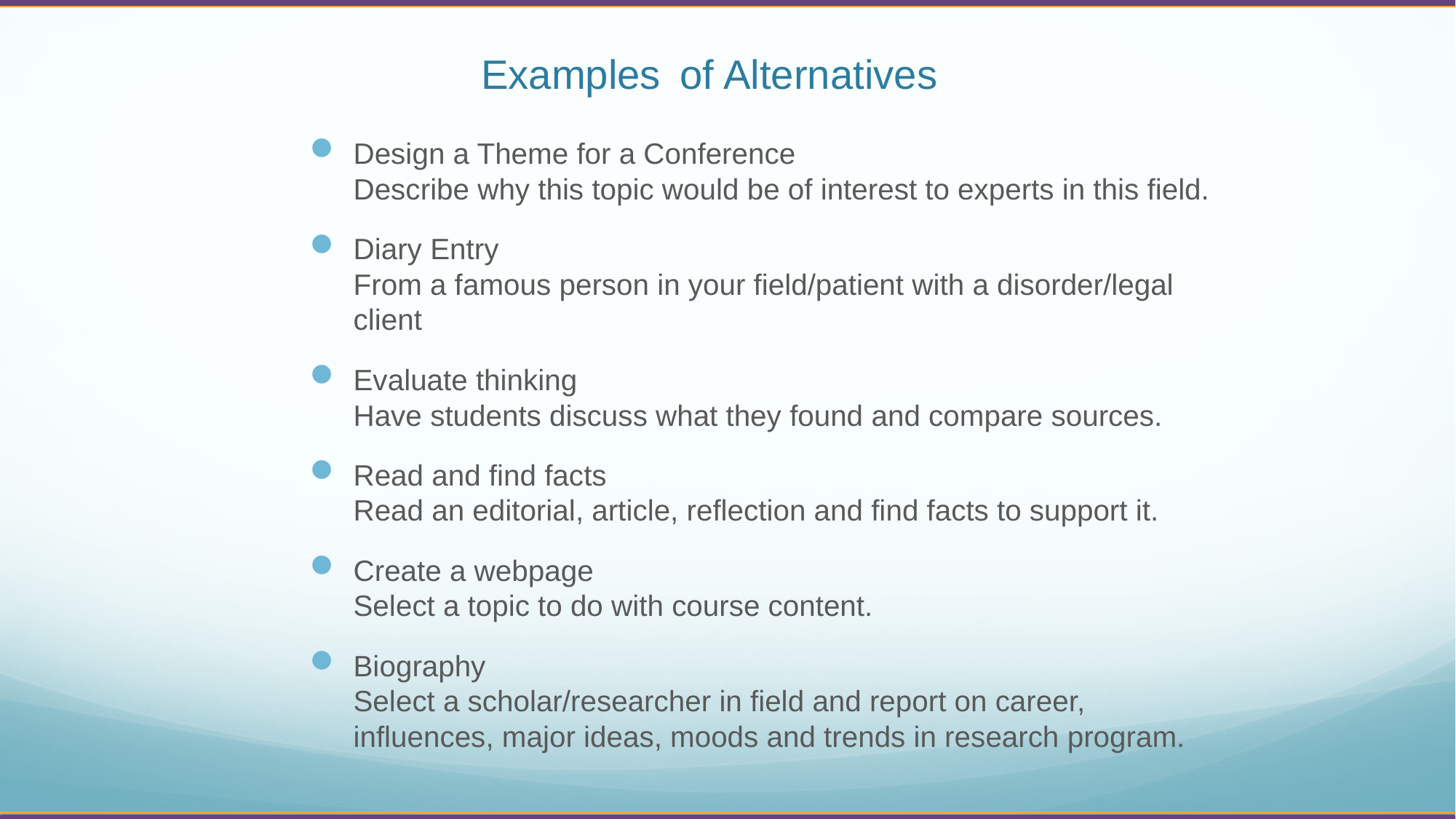

# Examples of Alternatives
Design a Theme for a Conference
Describe why this topic would be of interest to experts in this field.
Diary Entry
From a famous person in your field/patient with a disorder/legal client
Evaluate thinking
Have students discuss what they found and compare sources.
Read and find facts
Read an editorial, article, reflection and find facts to support it.
Create a webpage
Select a topic to do with course content.
Biography
Select a scholar/researcher in field and report on career, influences, major ideas, moods and trends in research program.